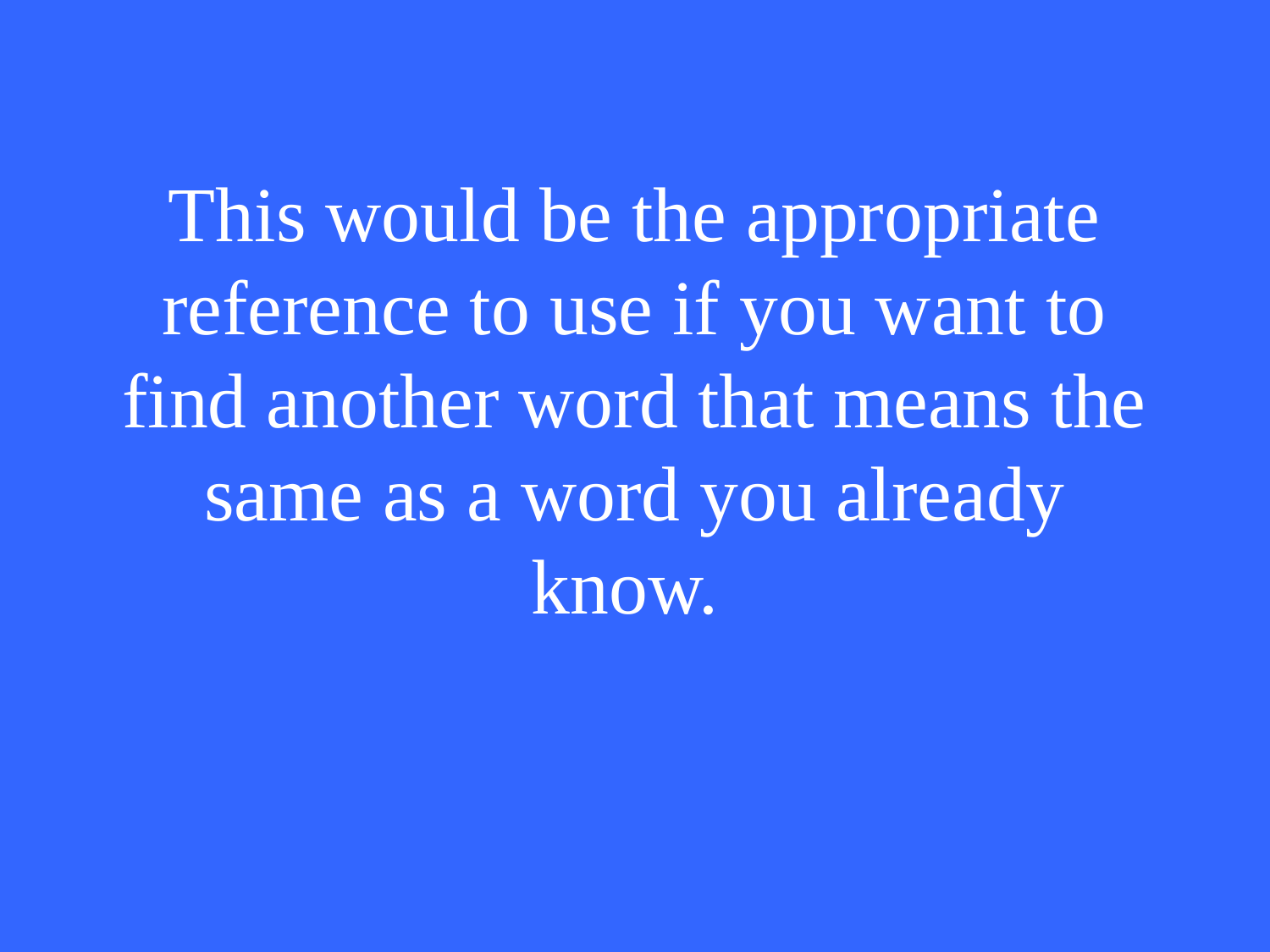

# This would be the appropriate reference to use if you want to find another word that means the same as a word you already know.